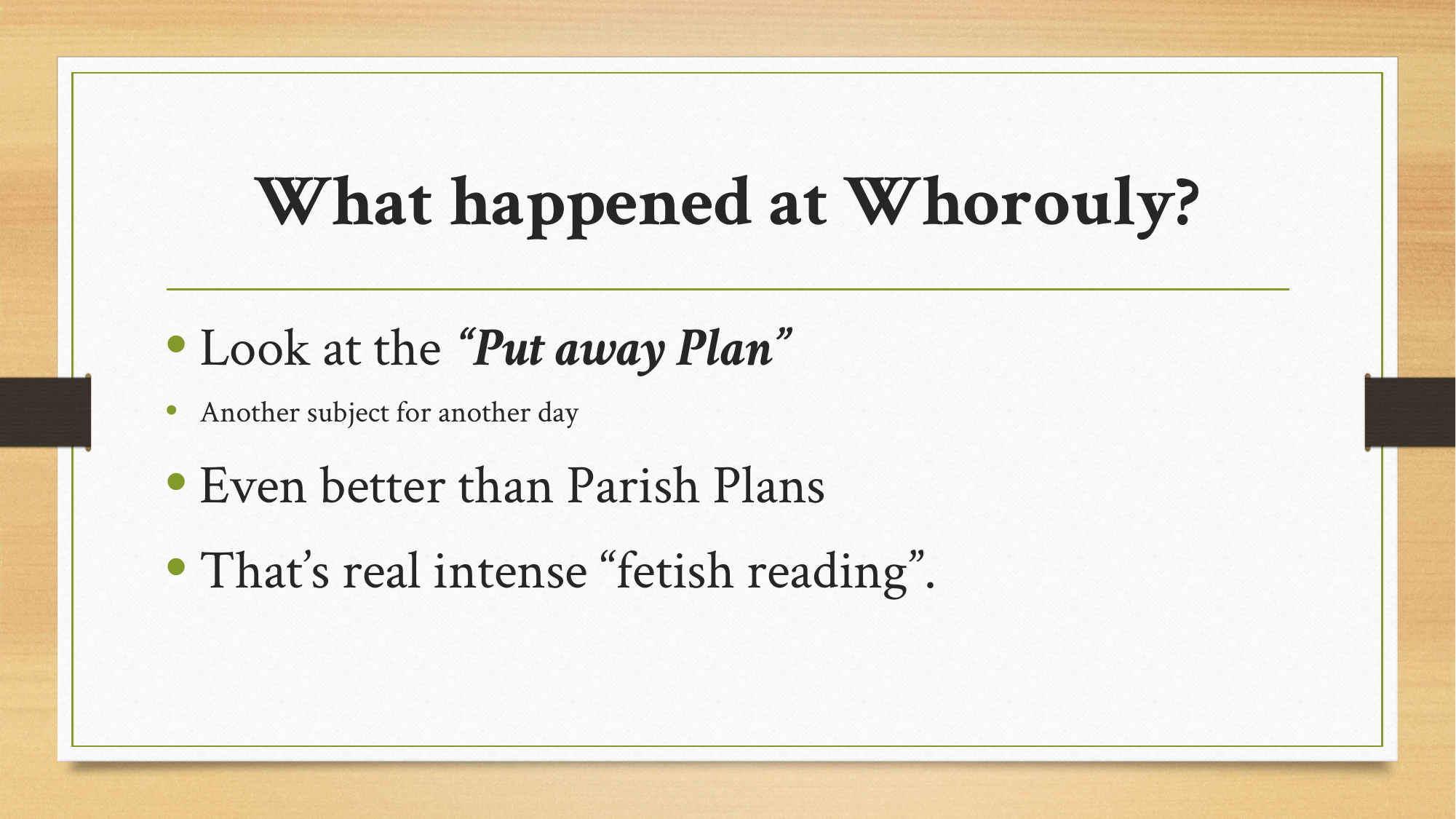

# What happened at Whorouly?
Look at the “Put away Plan”
Another subject for another day
Even better than Parish Plans
That’s real intense “fetish reading”.